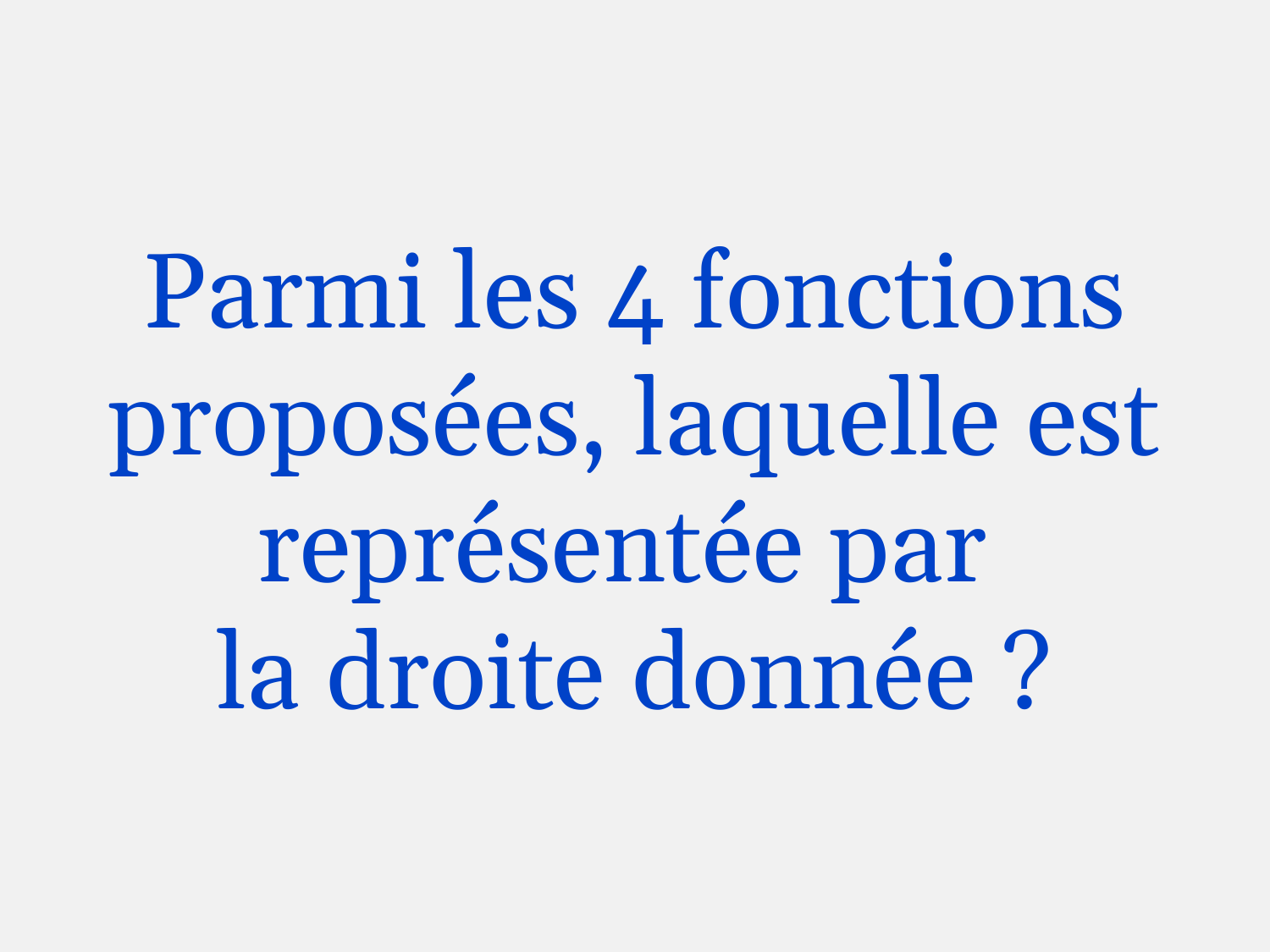

# Parmi les 4 fonctions proposées, laquelle est représentée par la droite donnée ?